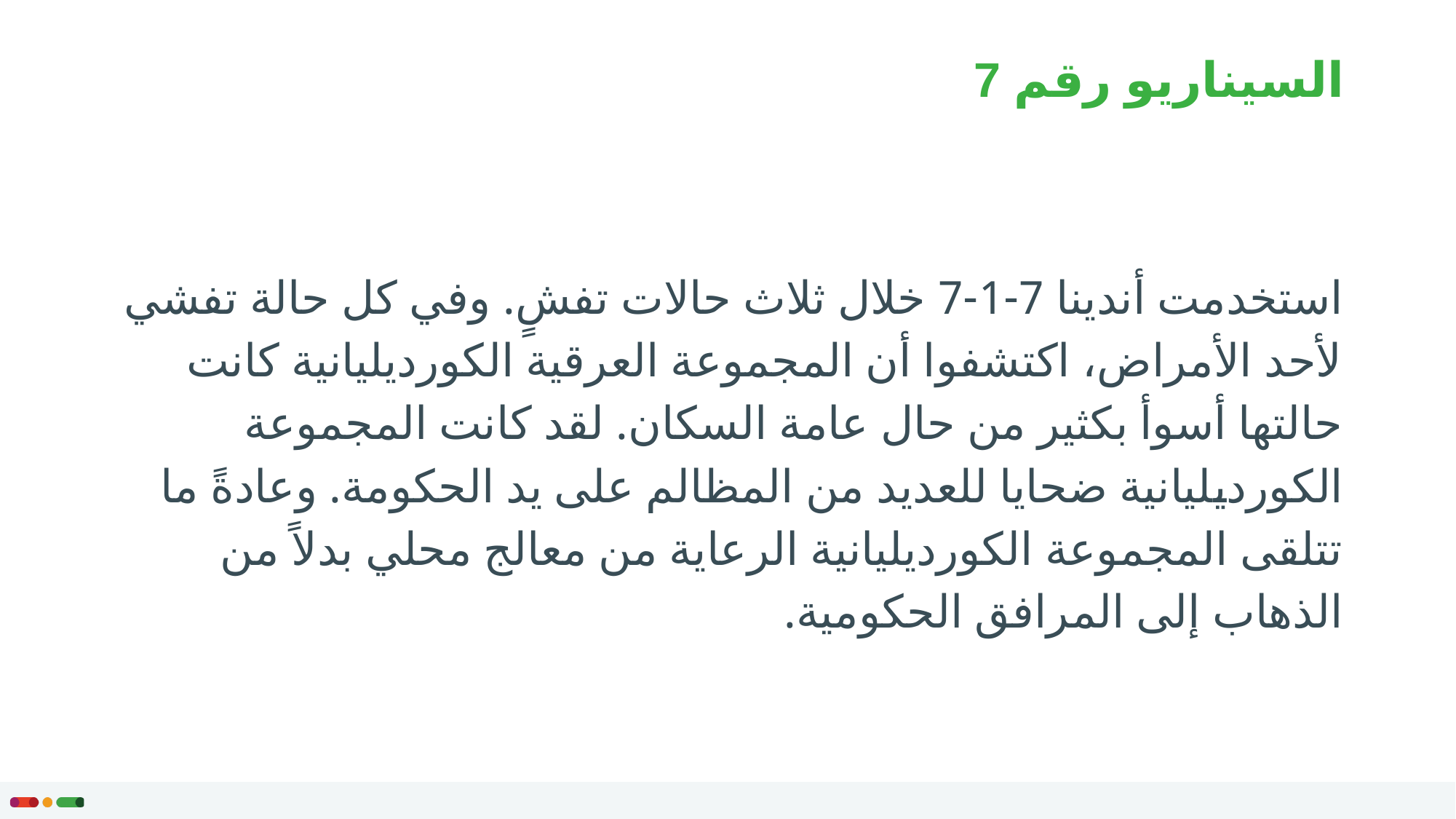

# السيناريو رقم 7
استخدمت أندينا 7-1-7 خلال ثلاث حالات تفشٍ. وفي كل حالة تفشي لأحد الأمراض، اكتشفوا أن المجموعة العرقية الكورديليانية كانت حالتها أسوأ بكثير من حال عامة السكان. لقد كانت المجموعة الكورديليانية ضحايا للعديد من المظالم على يد الحكومة. وعادةً ما تتلقى المجموعة الكورديليانية الرعاية من معالج محلي بدلاً من الذهاب إلى المرافق الحكومية.